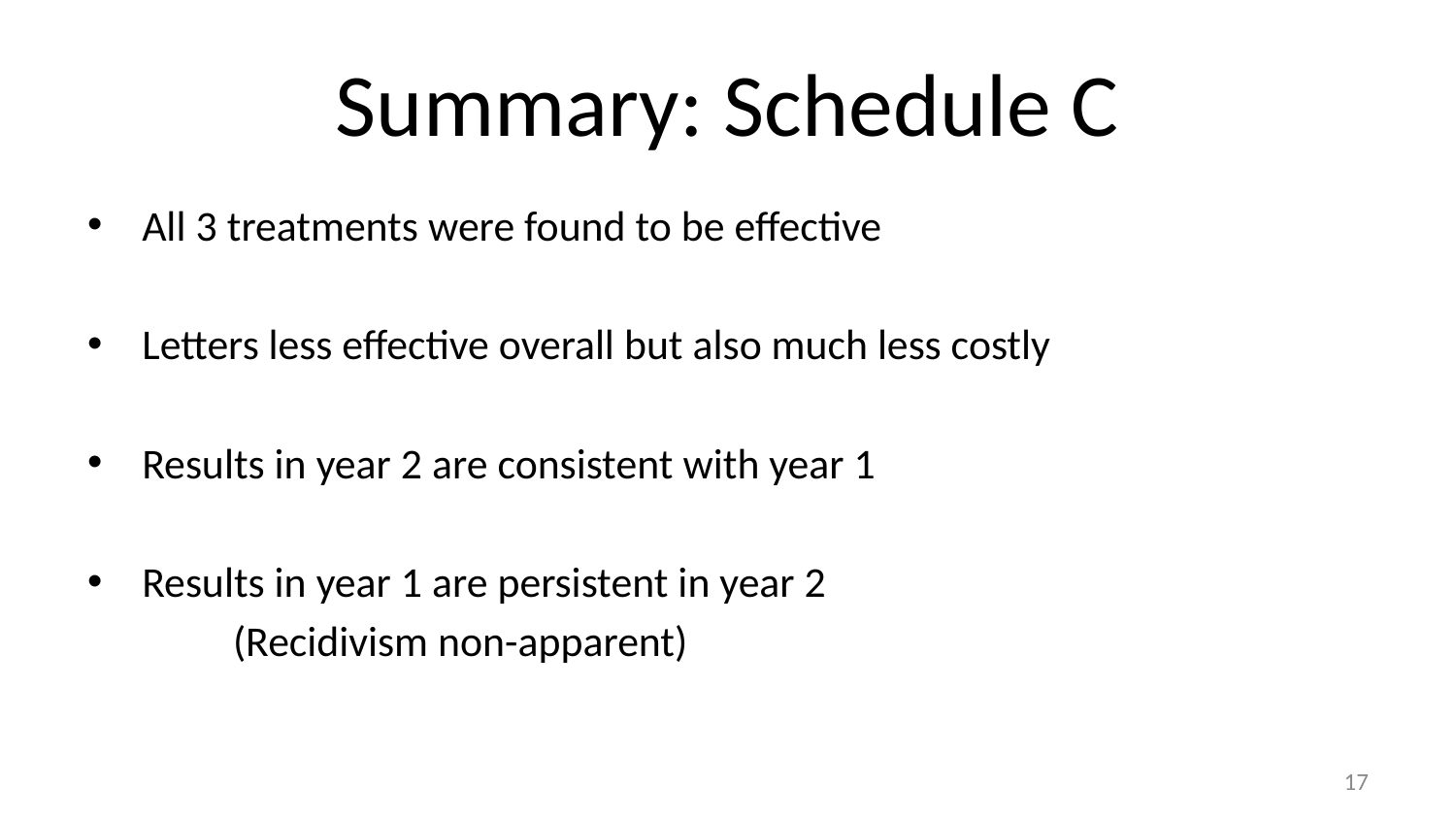

# Summary: Schedule C
All 3 treatments were found to be effective

Letters less effective overall but also much less costly

Results in year 2 are consistent with year 1

Results in year 1 are persistent in year 2
	(Recidivism non-apparent)

17